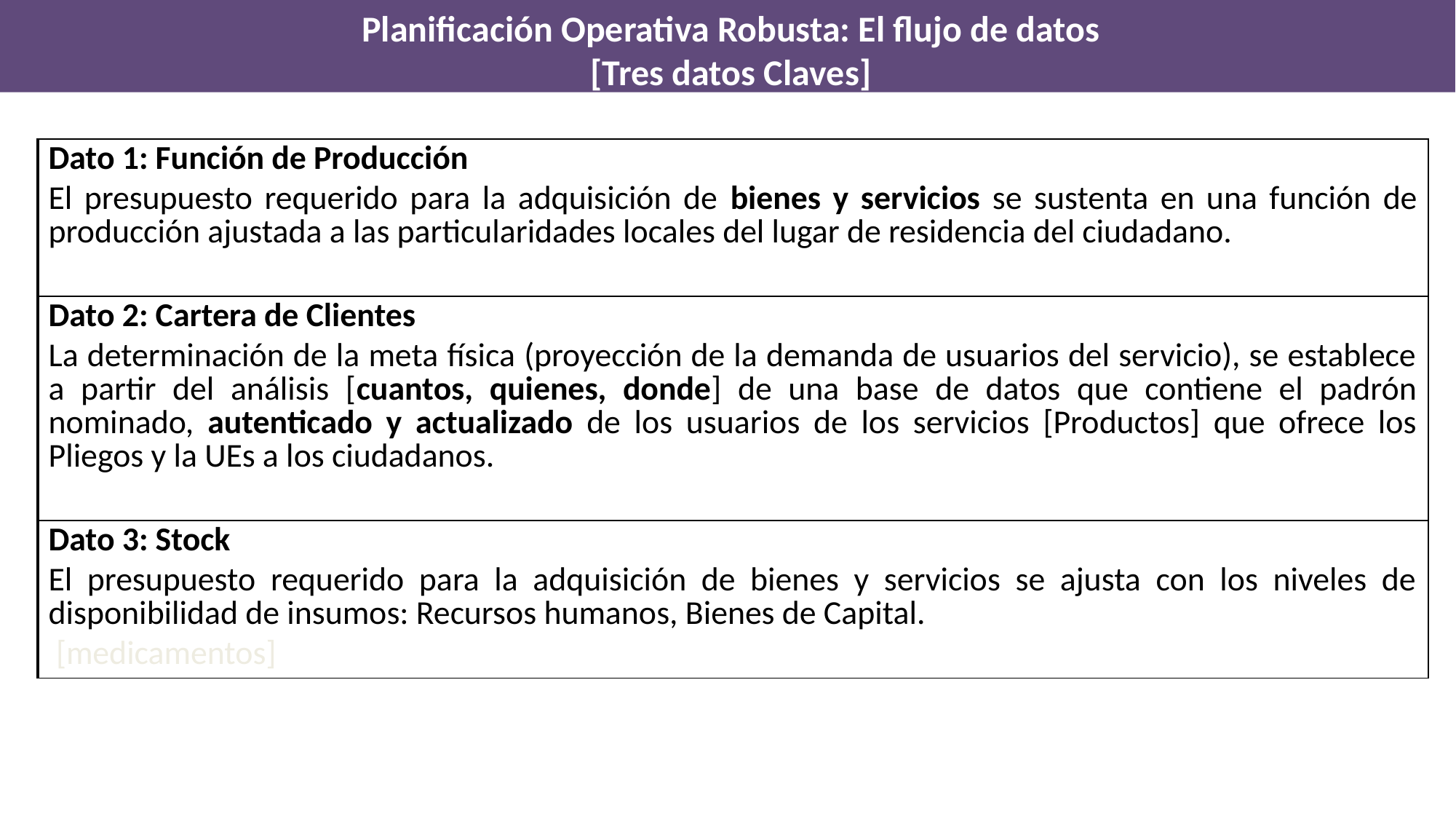

Planificación Operativa Robusta: El flujo de datos
[Tres datos Claves]

| Dato 1: Función de Producción El presupuesto requerido para la adquisición de bienes y servicios se sustenta en una función de producción ajustada a las particularidades locales del lugar de residencia del ciudadano. |
| --- |
| Dato 2: Cartera de Clientes La determinación de la meta física (proyección de la demanda de usuarios del servicio), se establece a partir del análisis [cuantos, quienes, donde] de una base de datos que contiene el padrón nominado, autenticado y actualizado de los usuarios de los servicios [Productos] que ofrece los Pliegos y la UEs a los ciudadanos. |
| Dato 3: Stock El presupuesto requerido para la adquisición de bienes y servicios se ajusta con los niveles de disponibilidad de insumos: Recursos humanos, Bienes de Capital. [medicamentos] |